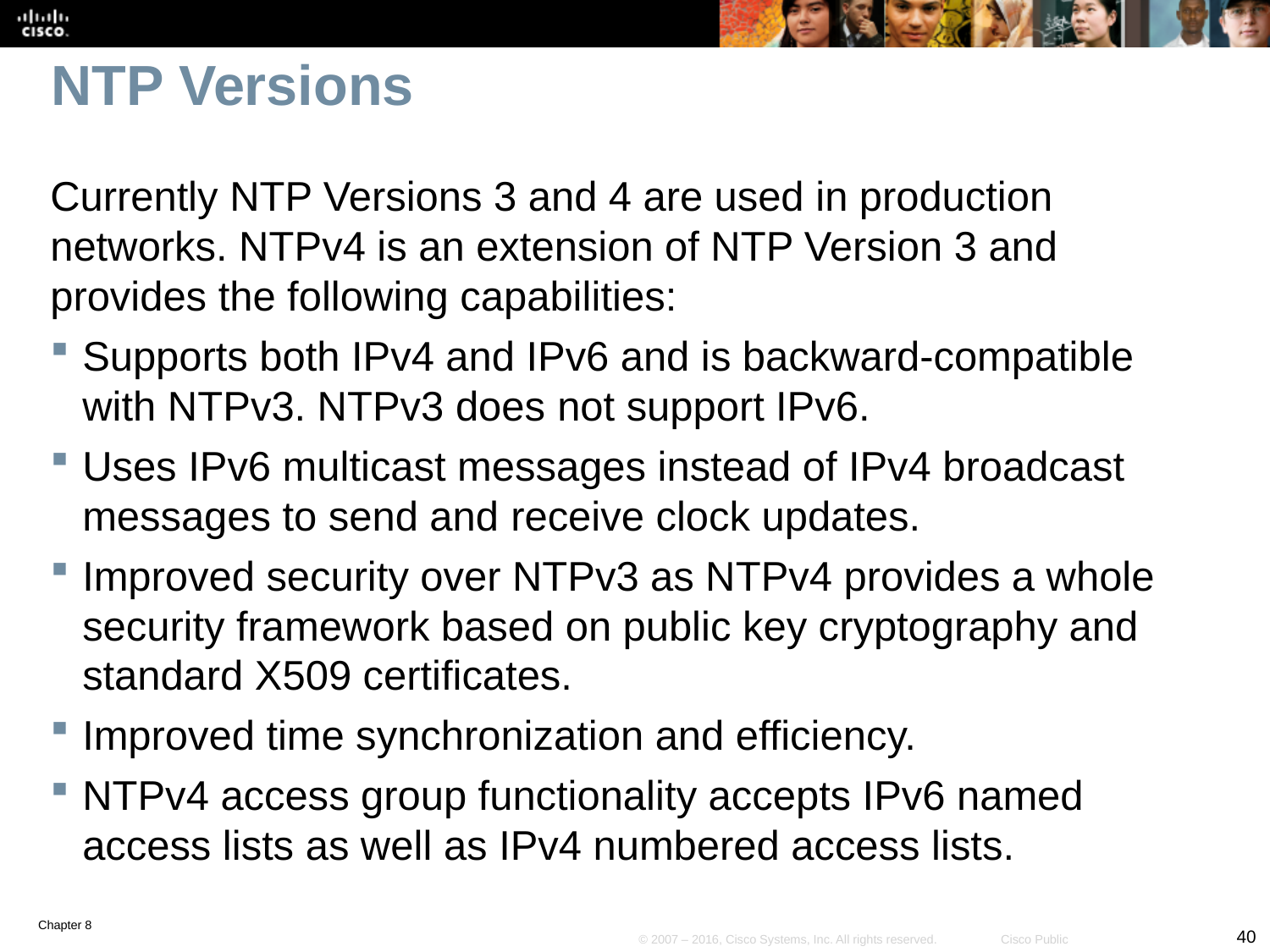

# NTP Versions
Currently NTP Versions 3 and 4 are used in production networks. NTPv4 is an extension of NTP Version 3 and provides the following capabilities:
Supports both IPv4 and IPv6 and is backward-compatible with NTPv3. NTPv3 does not support IPv6.
Uses IPv6 multicast messages instead of IPv4 broadcast messages to send and receive clock updates.
Improved security over NTPv3 as NTPv4 provides a whole security framework based on public key cryptography and standard X509 certificates.
Improved time synchronization and efficiency.
NTPv4 access group functionality accepts IPv6 named access lists as well as IPv4 numbered access lists.